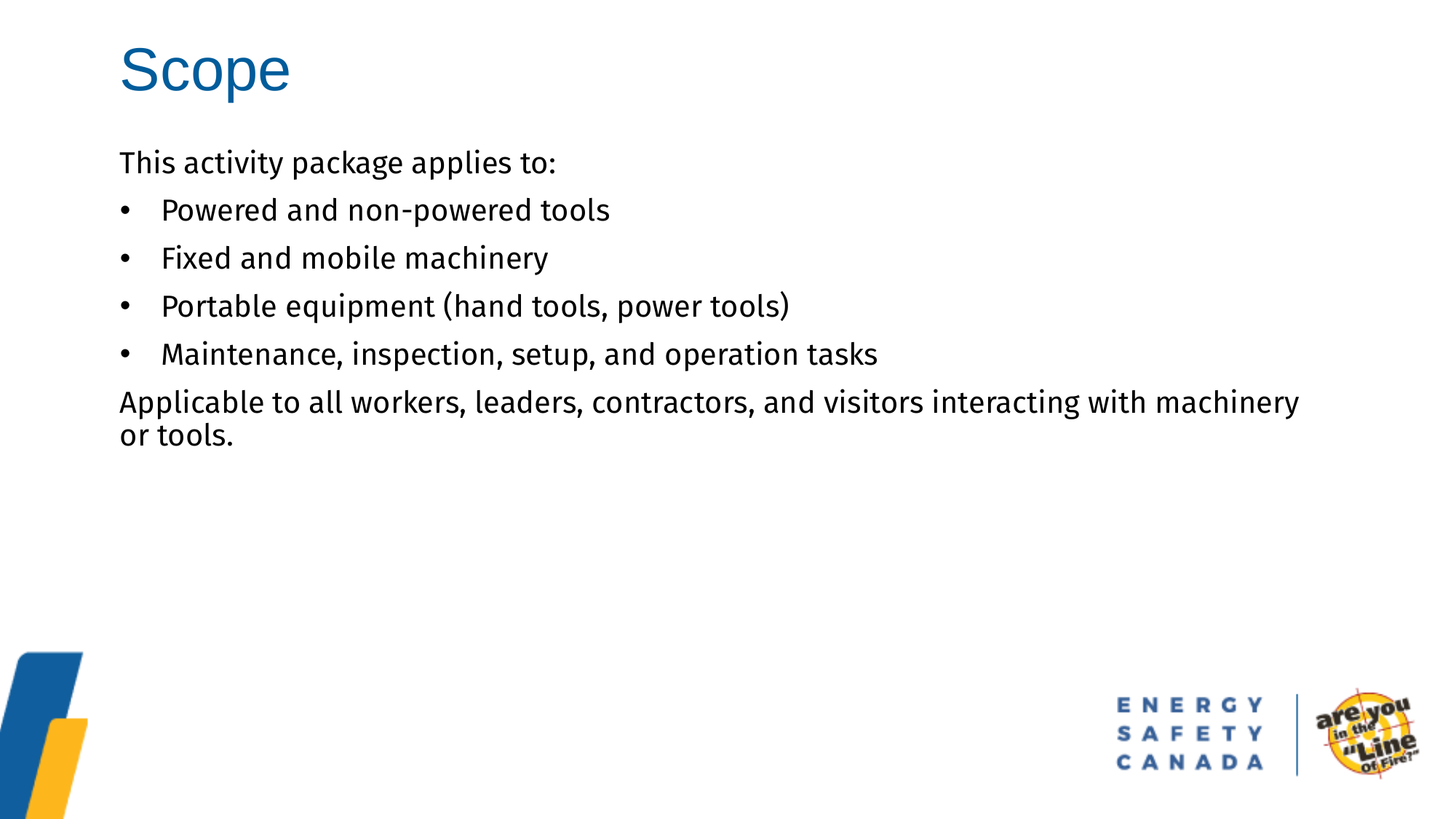

Scope
This activity package applies to:
Powered and non-powered tools
Fixed and mobile machinery
Portable equipment (hand tools, power tools)
Maintenance, inspection, setup, and operation tasks
Applicable to all workers, leaders, contractors, and visitors interacting with machinery or tools.